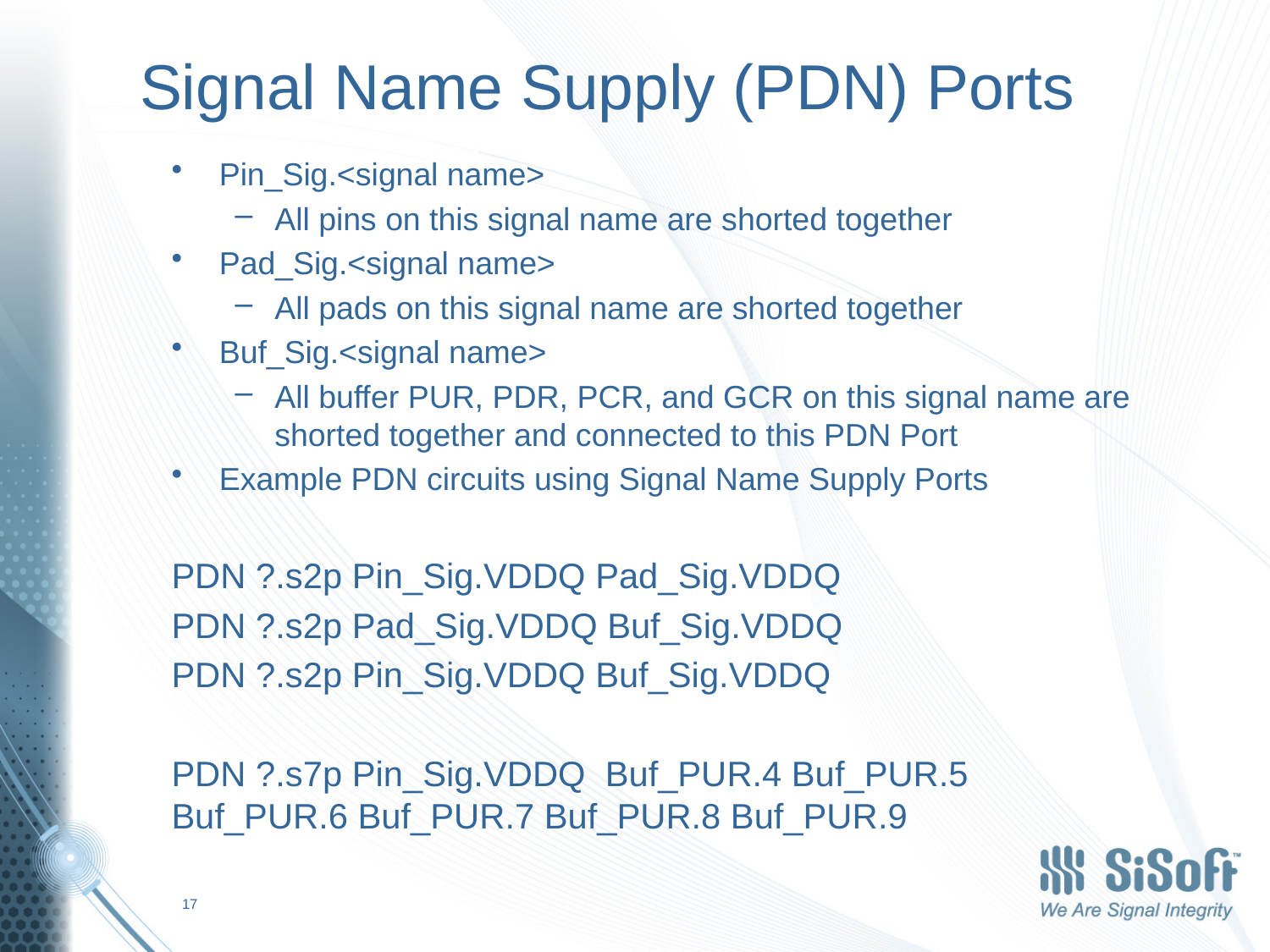

# Signal Name Supply (PDN) Ports
Pin_Sig.<signal name>
All pins on this signal name are shorted together
Pad_Sig.<signal name>
All pads on this signal name are shorted together
Buf_Sig.<signal name>
All buffer PUR, PDR, PCR, and GCR on this signal name are shorted together and connected to this PDN Port
Example PDN circuits using Signal Name Supply Ports

PDN ?.s2p Pin_Sig.VDDQ Pad_Sig.VDDQ
PDN ?.s2p Pad_Sig.VDDQ Buf_Sig.VDDQ
PDN ?.s2p Pin_Sig.VDDQ Buf_Sig.VDDQ

PDN ?.s7p Pin_Sig.VDDQ  Buf_PUR.4 Buf_PUR.5 Buf_PUR.6 Buf_PUR.7 Buf_PUR.8 Buf_PUR.9

17